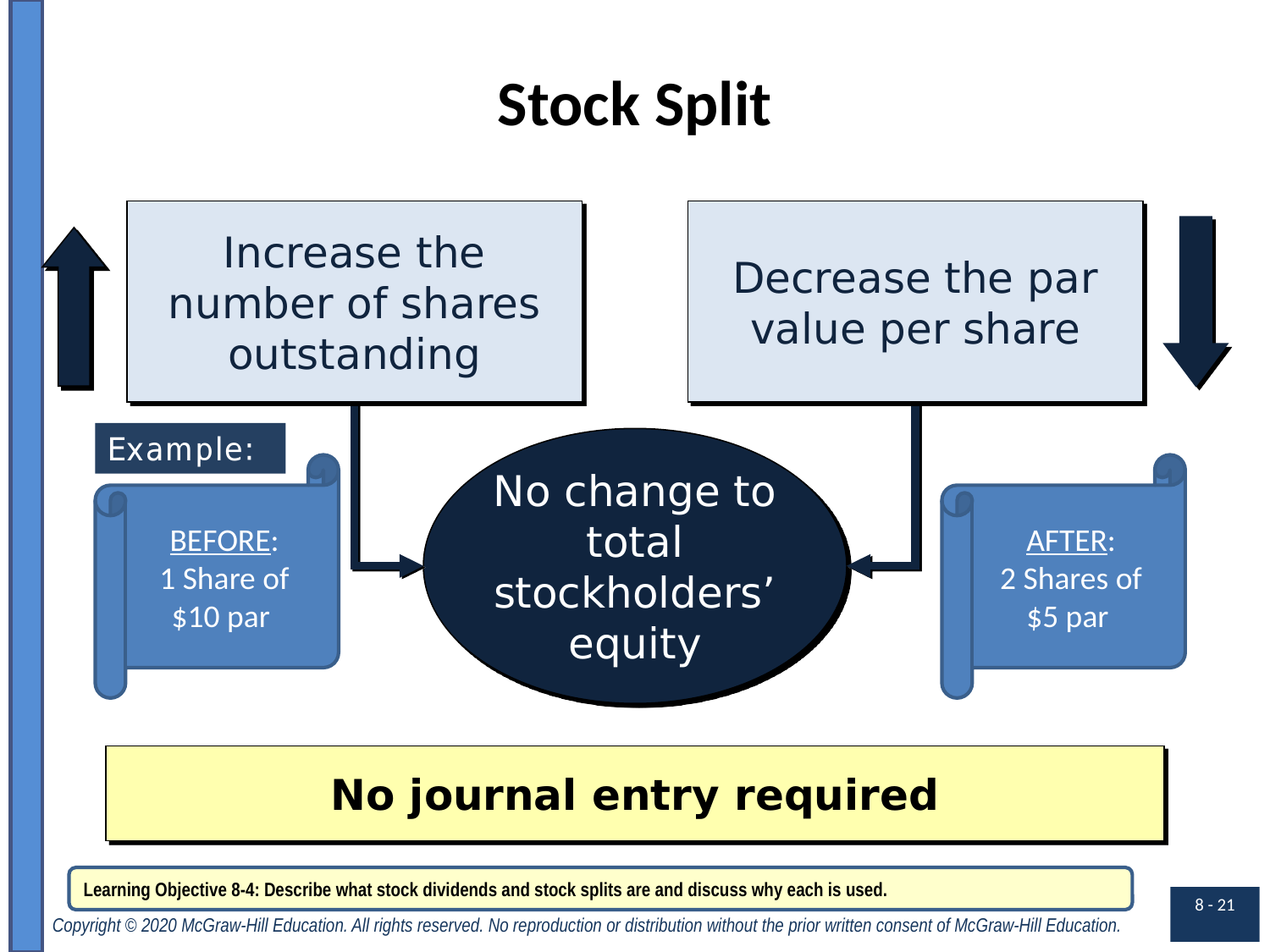

# Stock Split
Increase the
number of shares
outstanding
Decrease the par
value per share

Example:
No change to
total
stockholders’
equity
BEFORE:
1 Share of $10 par
AFTER:
2 Shares of $5 par
No journal entry required
Learning Objective 8-4: Describe what stock dividends and stock splits are and discuss why each is used.